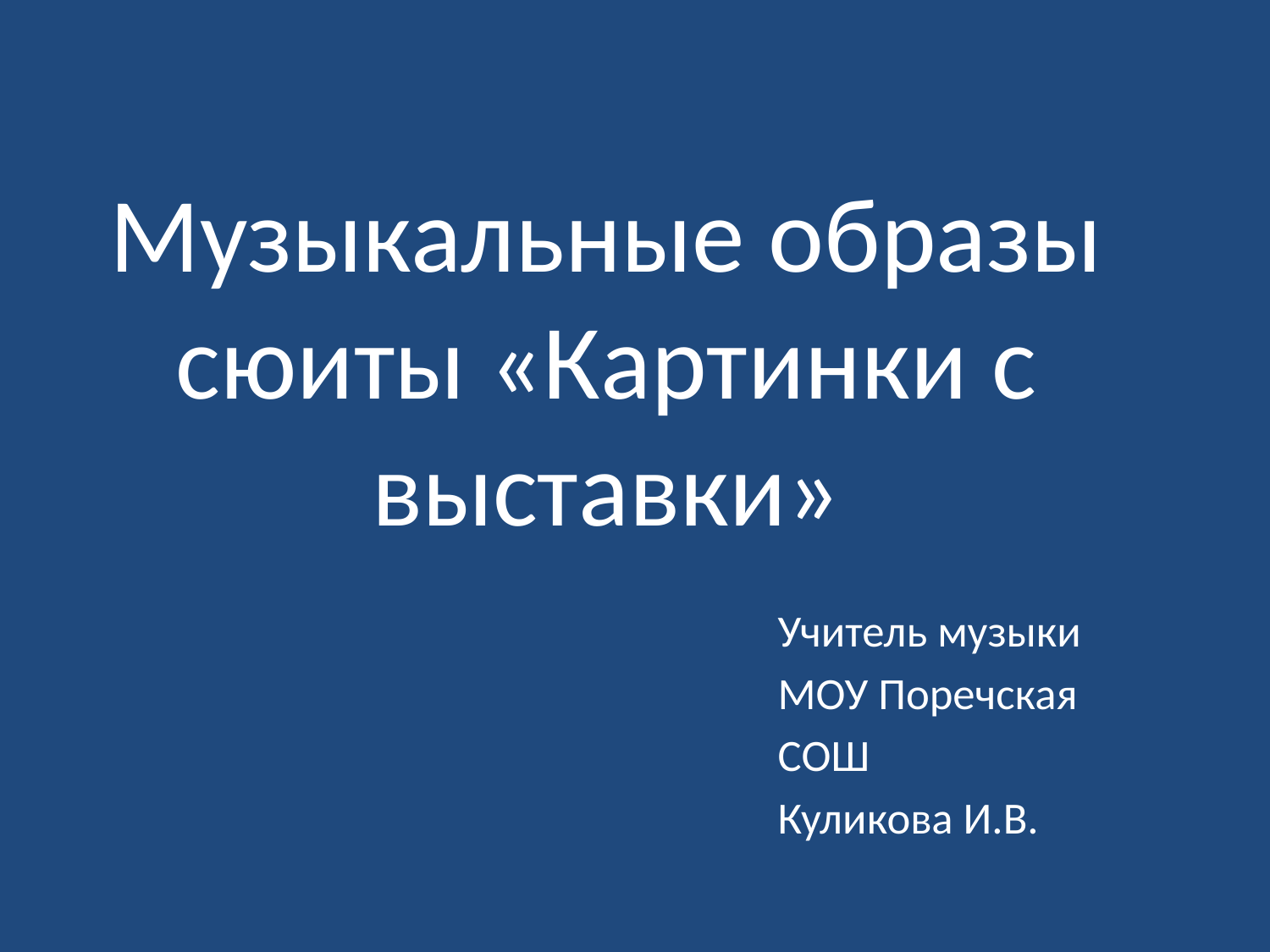

# Музыкальные образы сюиты «Картинки с выставки»
Учитель музыки
МОУ Поречская
СОШ
Куликова И.В.